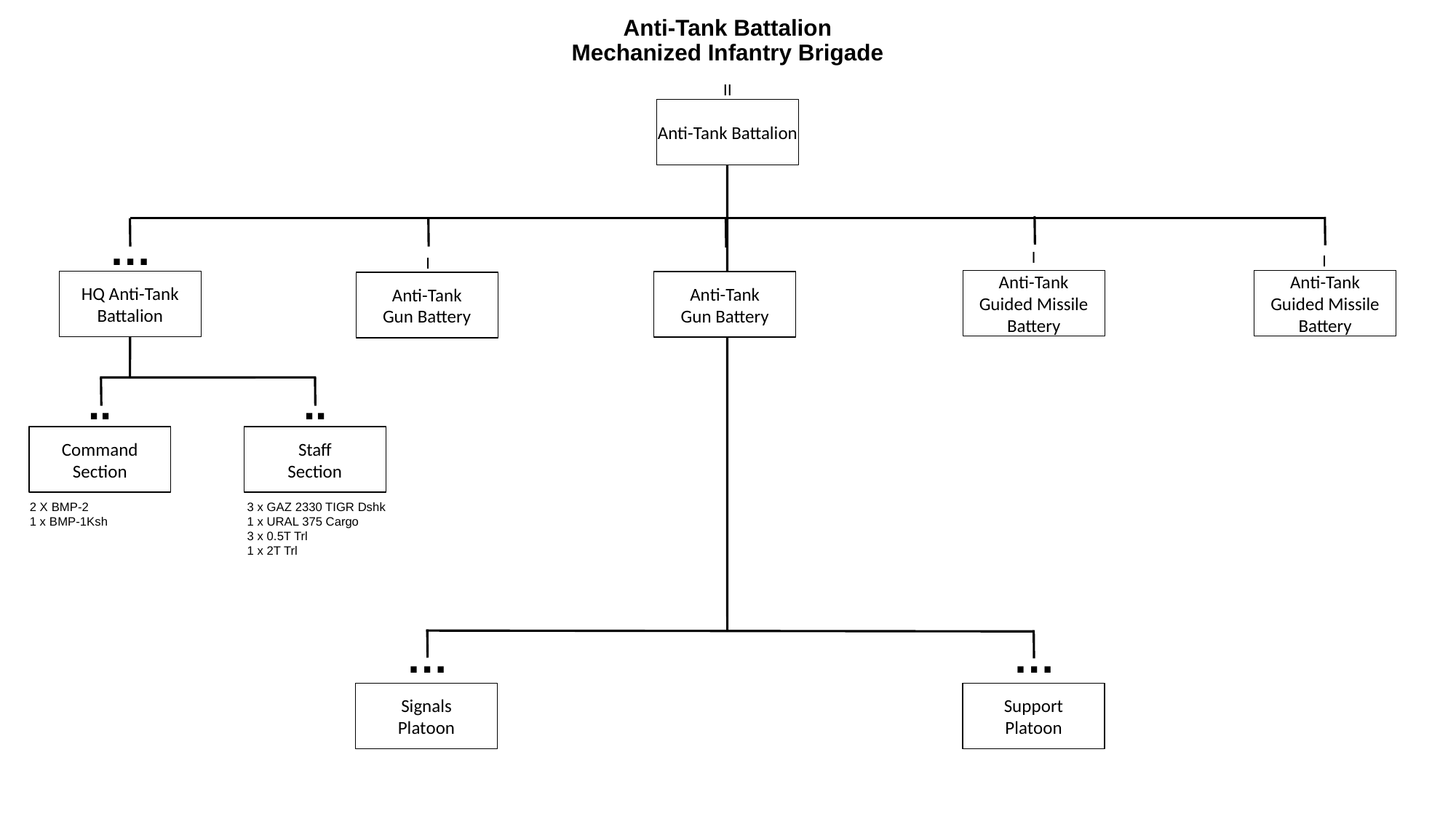

# Anti-Tank Battalion Mechanized Infantry Brigade
II
Anti-Tank Battalion
…
I
I
I
Anti-Tank
Guided Missile Battery
Anti-Tank
Guided Missile Battery
HQ Anti-Tank
Battalion
Anti-Tank
Gun Battery
Anti-Tank
Gun Battery
..
..
Command
Section
Staff
Section
2 X BMP-2
1 x BMP-1Ksh
3 x GAZ 2330 TIGR Dshk
1 x URAL 375 Cargo
3 x 0.5T Trl
1 x 2T Trl
…
…
Signals
Platoon
Support
Platoon